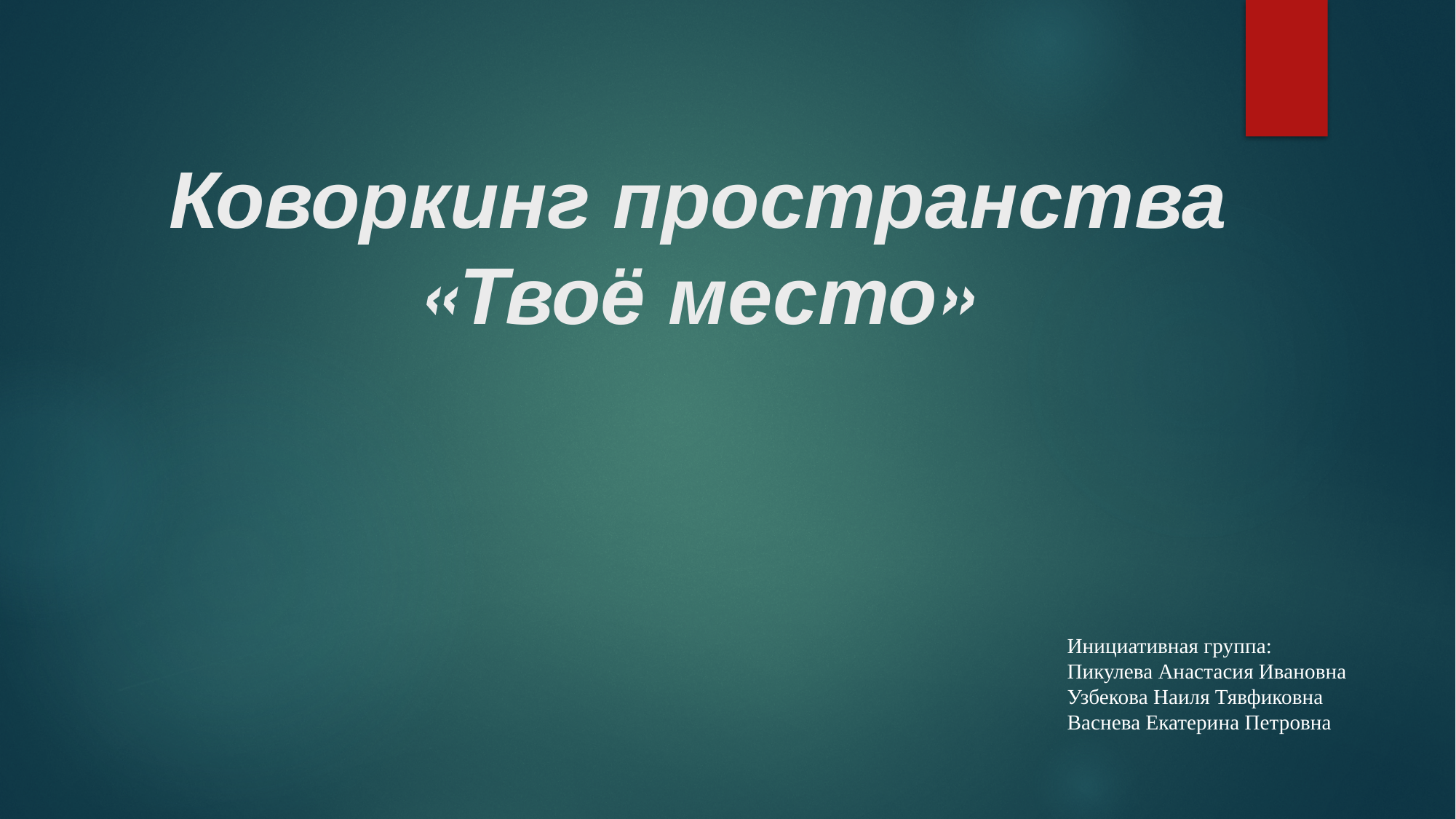

# Коворкинг пространства «Твоё место»
Инициативная группа:
Пикулева Анастасия Ивановна
Узбекова Наиля Тявфиковна
Васнева Екатерина Петровна